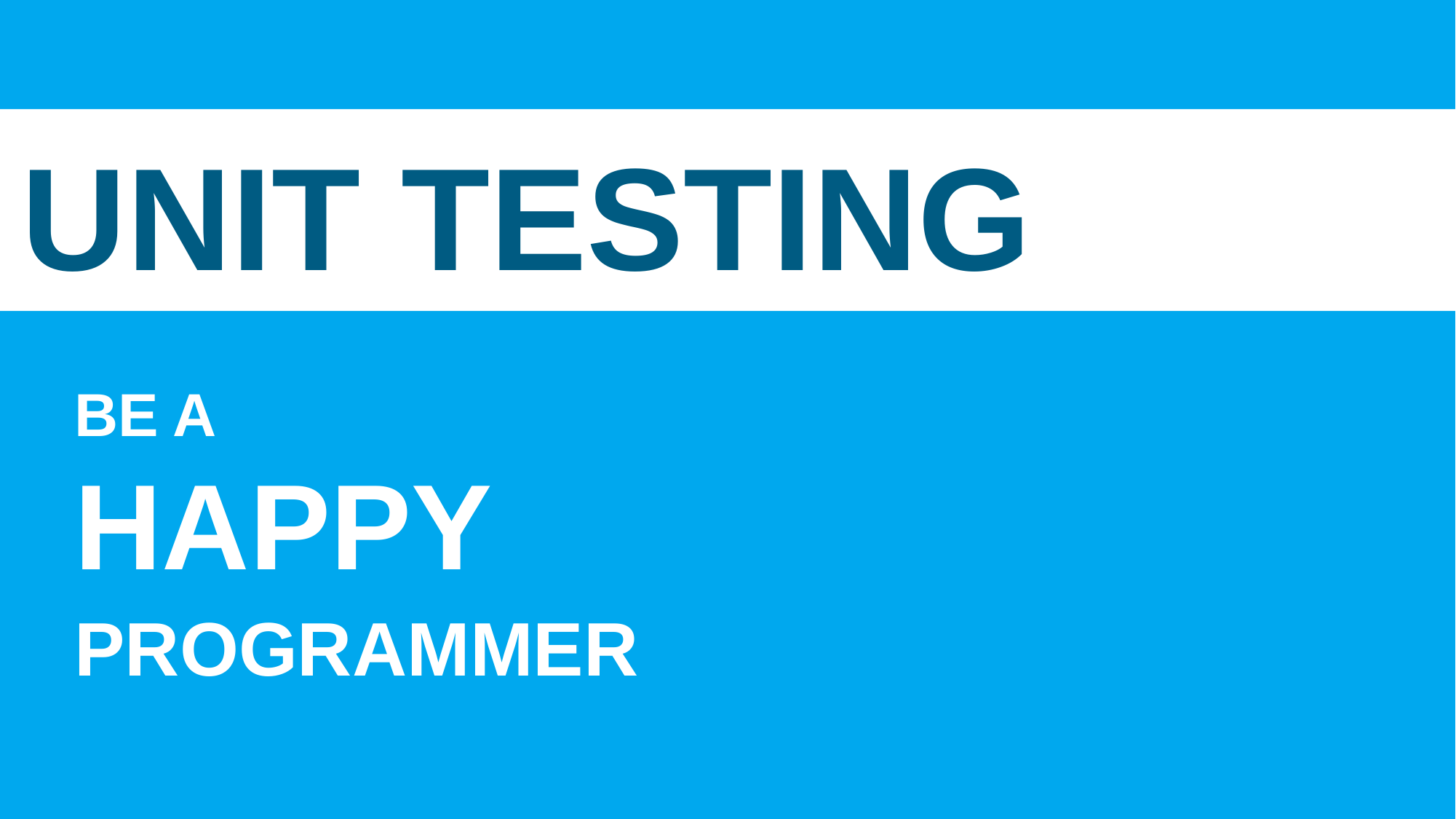

# UNIT TESTING
BE A
HAPPY
PROGRAMMER